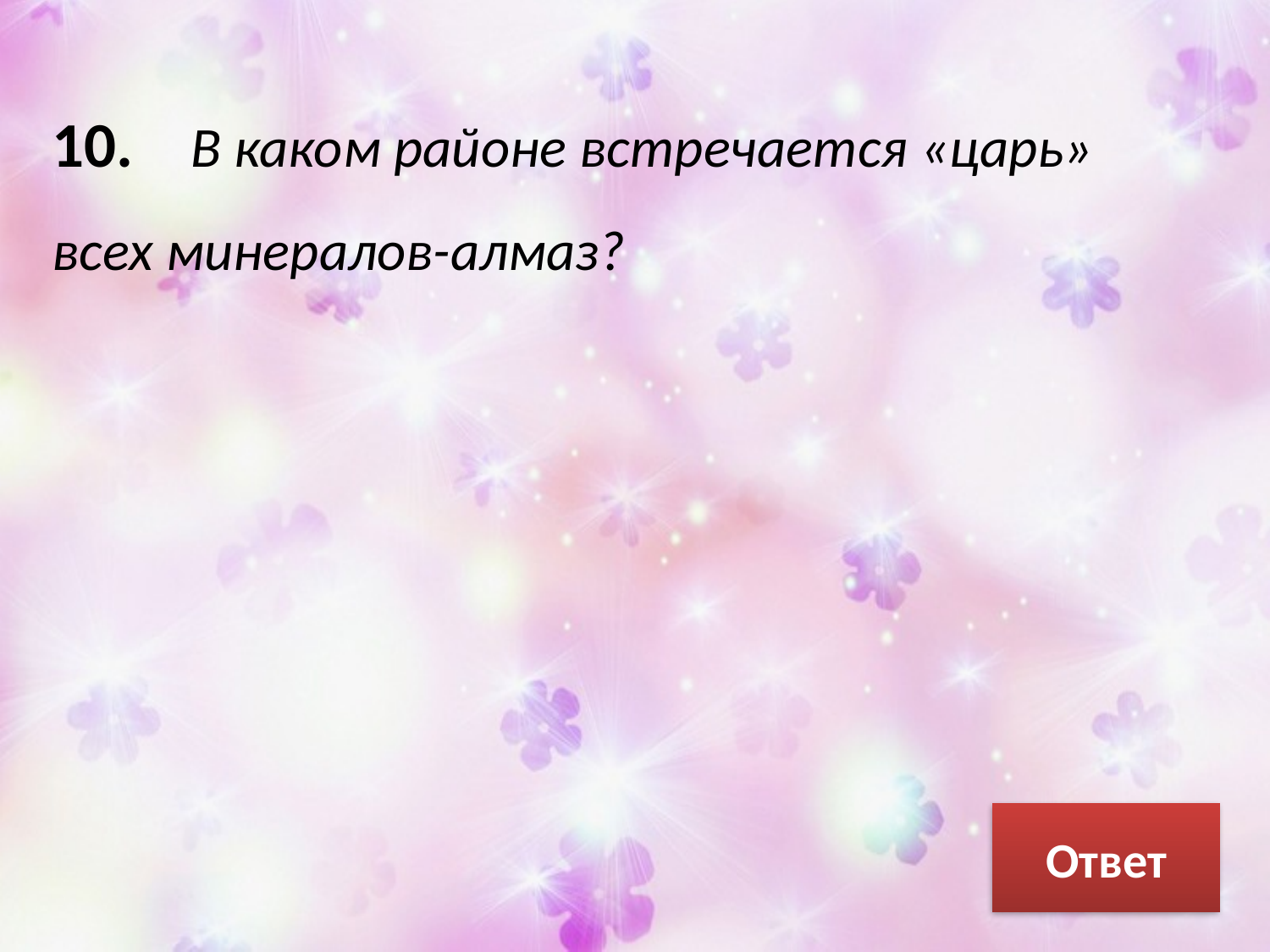

10.    В каком районе встречается «царь» всех минералов-алмаз?
Ответ